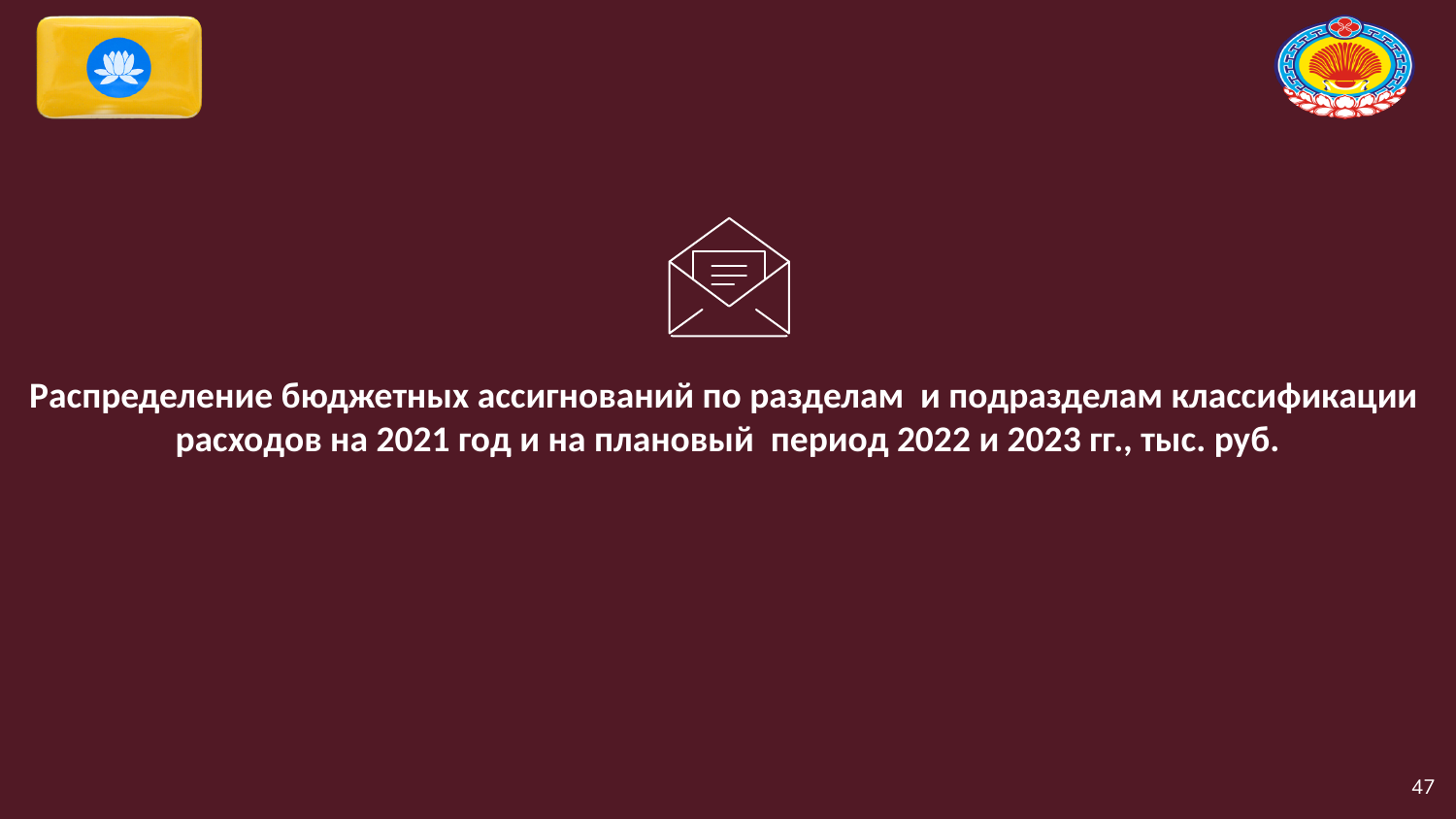

Распределение бюджетных ассигнований по разделам  и подразделам классификации
расходов на 2021 год и на плановый  период 2022 и 2023 гг., тыс. руб.
47